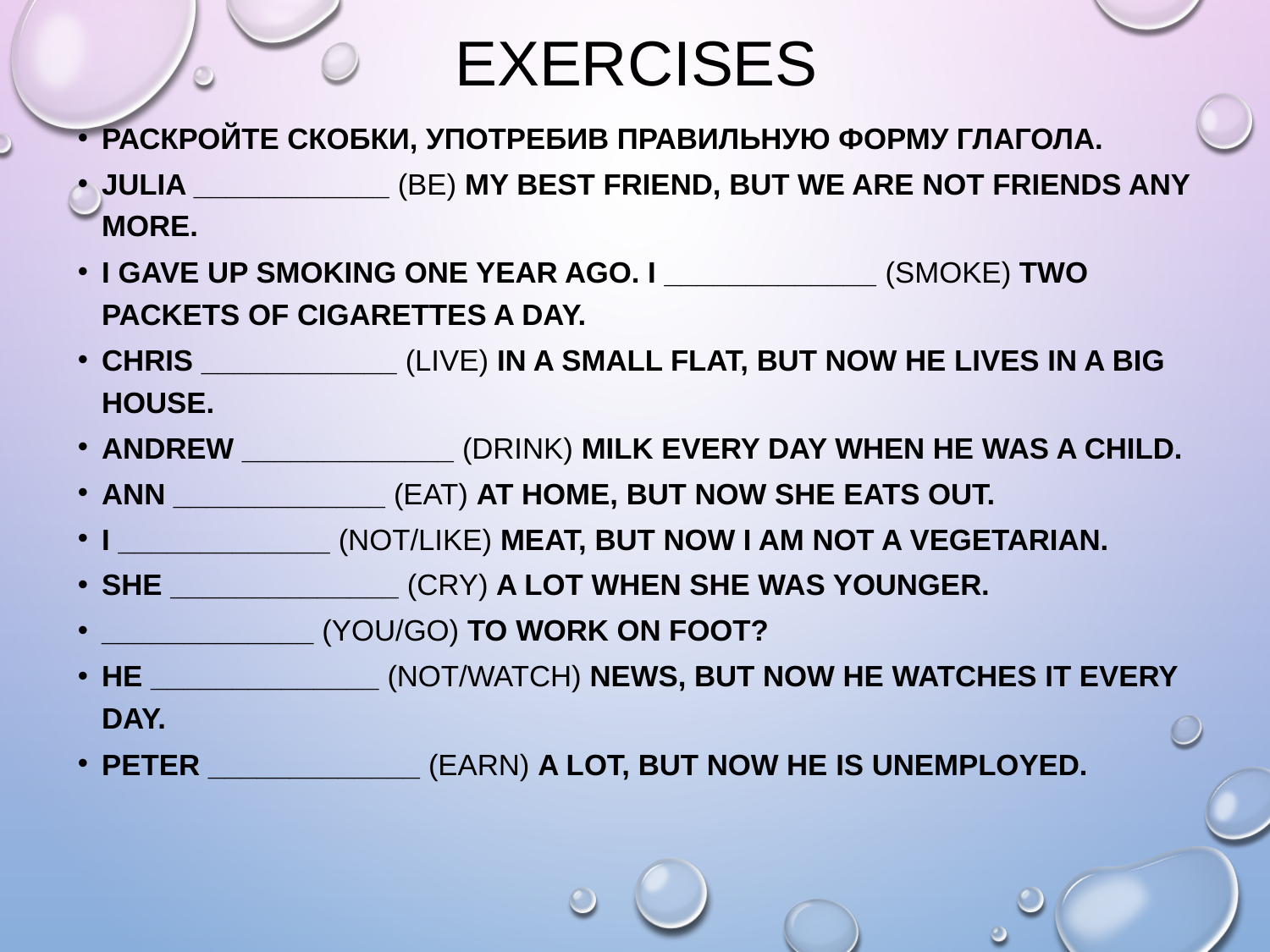

# Exercises
Раскройте скобки, употребив правильную форму глагола.
Julia ____________ (be) my best friend, but we are not friends any more.
I gave up smoking one year ago. I _____________ (smoke) two packets of cigarettes a day.
Chris ____________ (live) in a small flat, but now he lives in a big house.
Andrew _____________ (drink) milk every day when he was a child.
Ann _____________ (eat) at home, but now she eats out.
I _____________ (not/like) meat, but now I am not a vegetarian.
She ______________ (cry) a lot when she was younger.
_____________ (you/go) to work on foot?
He ______________ (not/watch) news, but now he watches it every day.
Peter _____________ (earn) a lot, but now he is unemployed.